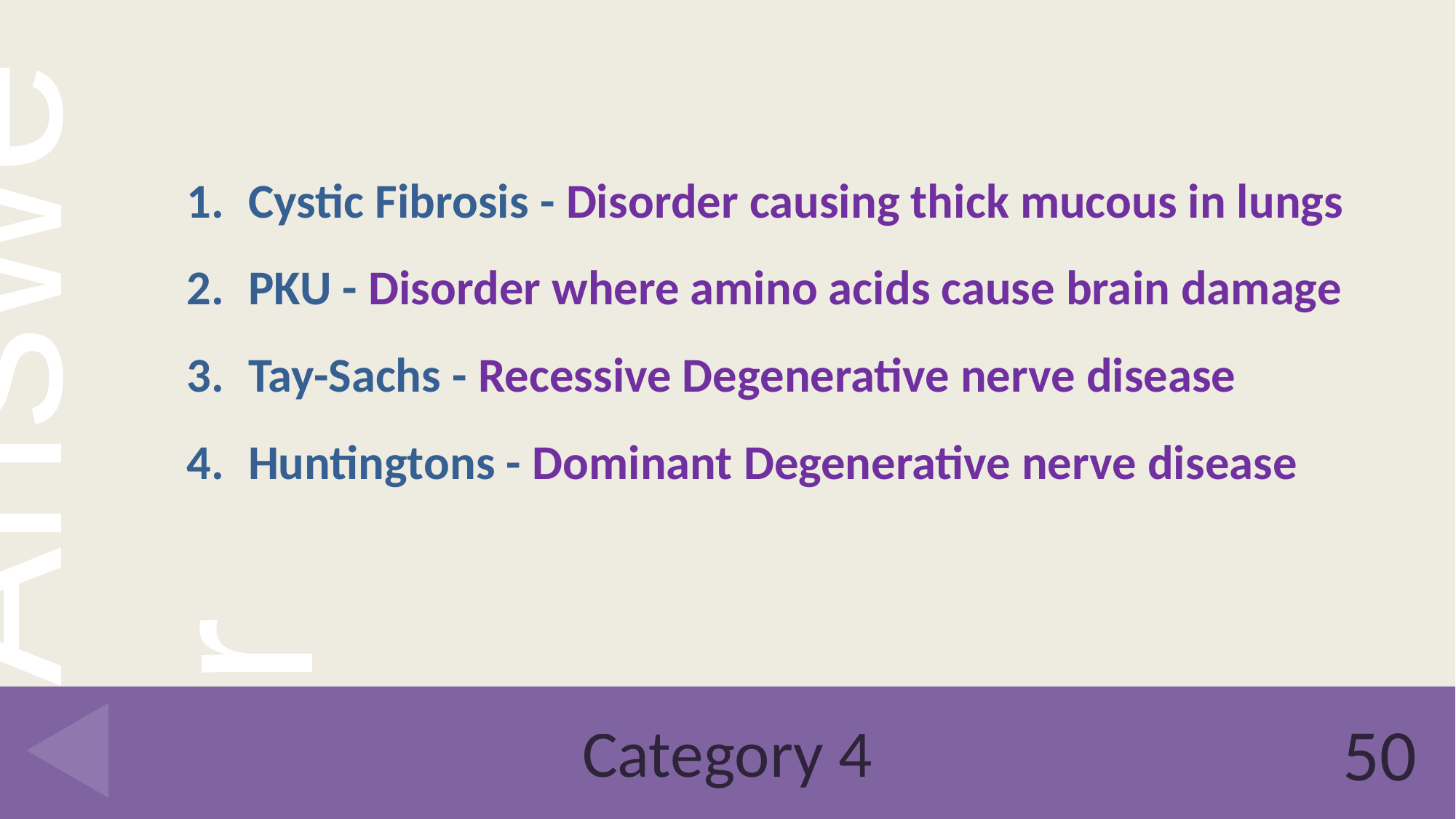

Cystic Fibrosis - Disorder causing thick mucous in lungs
PKU - Disorder where amino acids cause brain damage
Tay-Sachs - Recessive Degenerative nerve disease
Huntingtons - Dominant Degenerative nerve disease

# Category 4
50